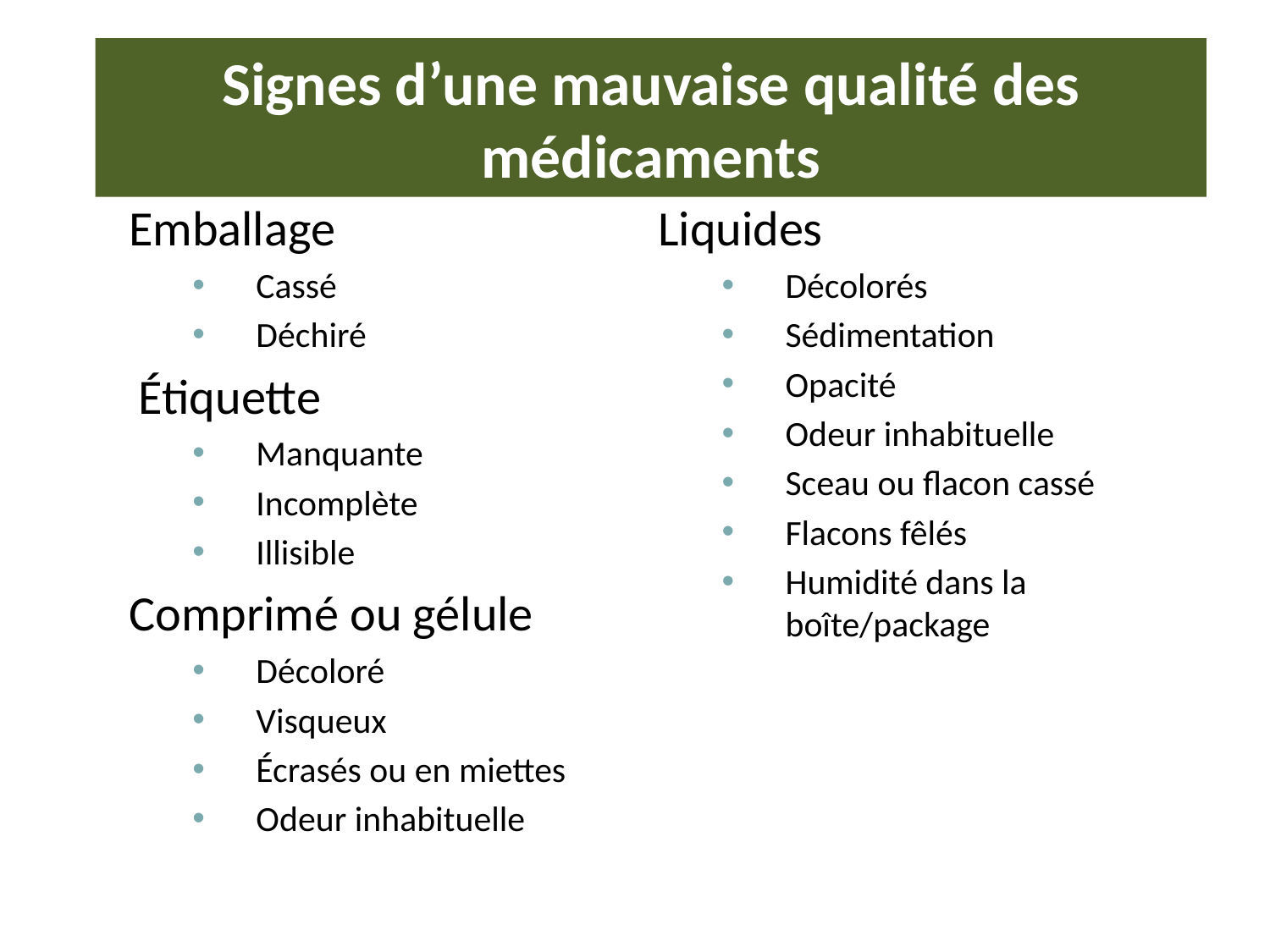

# Signes d’une mauvaise qualité des médicaments
Emballage
Cassé
Déchiré
 Étiquette
Manquante
Incomplète
Illisible
Comprimé ou gélule
Décoloré
Visqueux
Écrasés ou en miettes
Odeur inhabituelle
Liquides
Décolorés
Sédimentation
Opacité
Odeur inhabituelle
Sceau ou flacon cassé
Flacons fêlés
Humidité dans la boîte/package